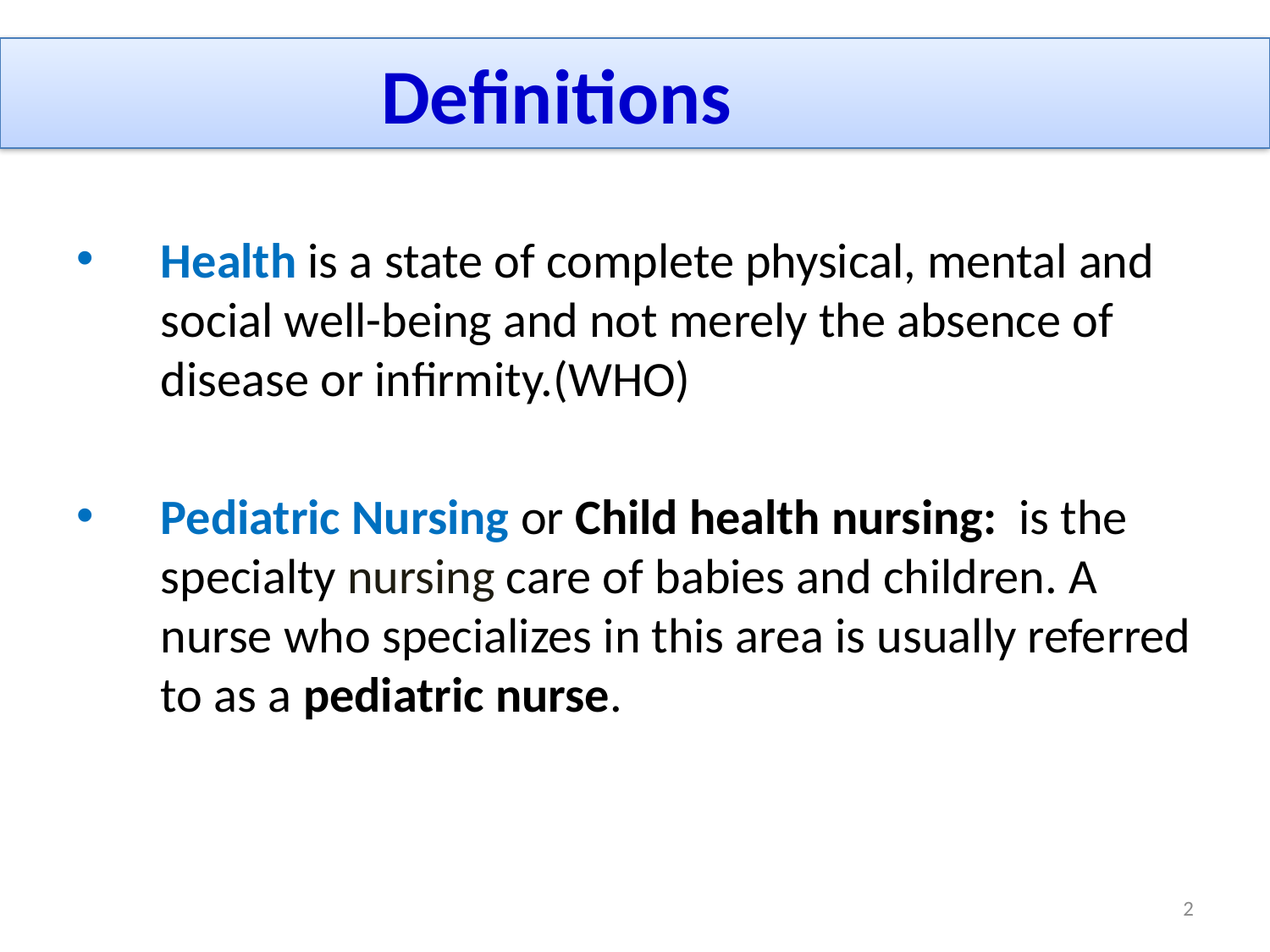

# Definitions
Health is a state of complete physical, mental and social well-being and not merely the absence of disease or infirmity.(WHO)

Pediatric Nursing or Child health nursing:  is the specialty nursing care of babies and children. A nurse who specializes in this area is usually referred to as a pediatric nurse.

2